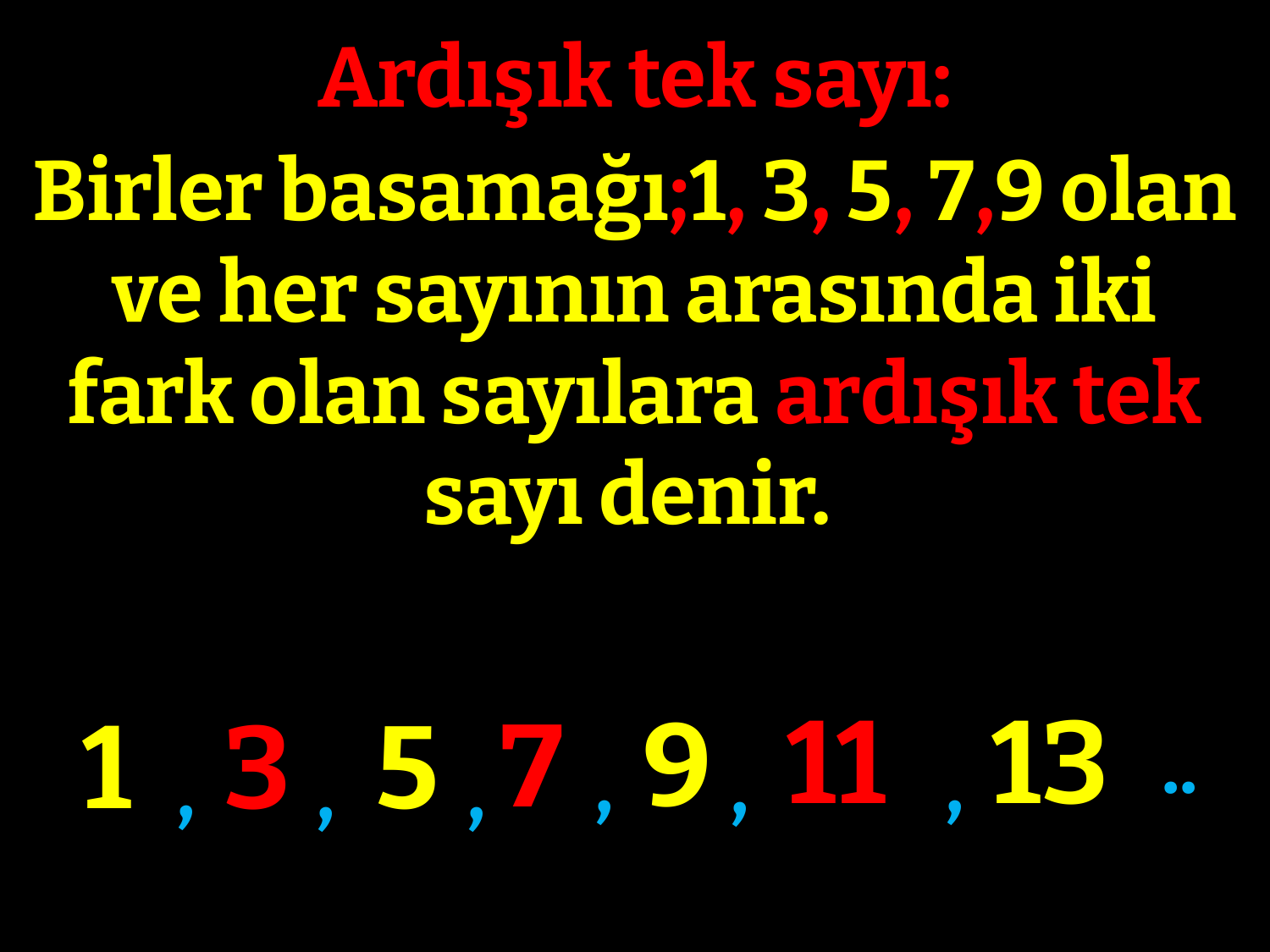

Ardışık tek sayı:
Birler basamağı;1, 3, 5, 7,9 olan ve her sayının arasında iki fark olan sayılara ardışık tek sayı denir.
#
13
11
9
7
1
3
5
..
,
,
,
,
,
,